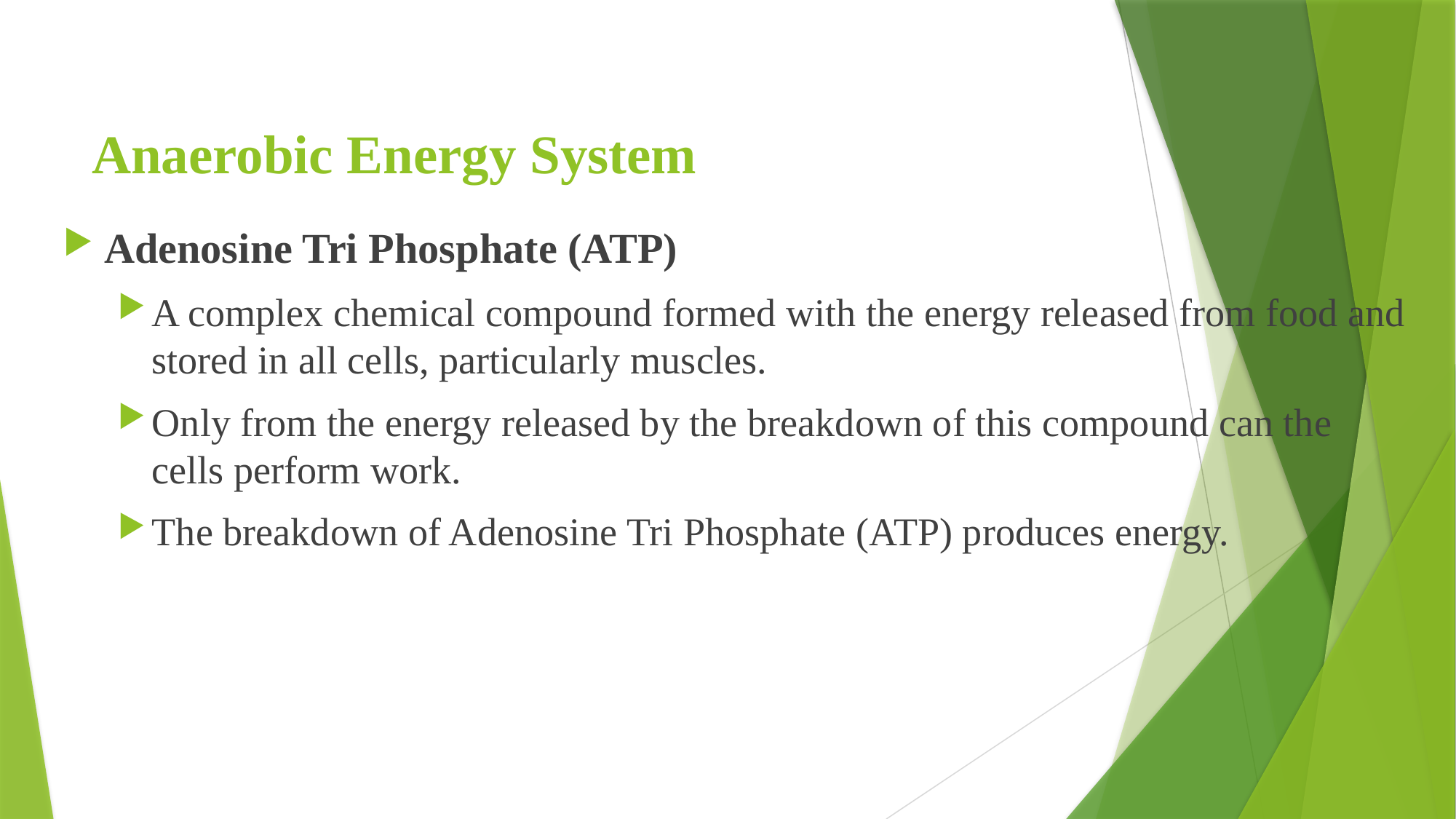

# Anaerobic Energy System
Adenosine Tri Phosphate (ATP)
A complex chemical compound formed with the energy released from food and stored in all cells, particularly muscles.
Only from the energy released by the breakdown of this compound can the cells perform work.
The breakdown of Adenosine Tri Phosphate (ATP) produces energy.